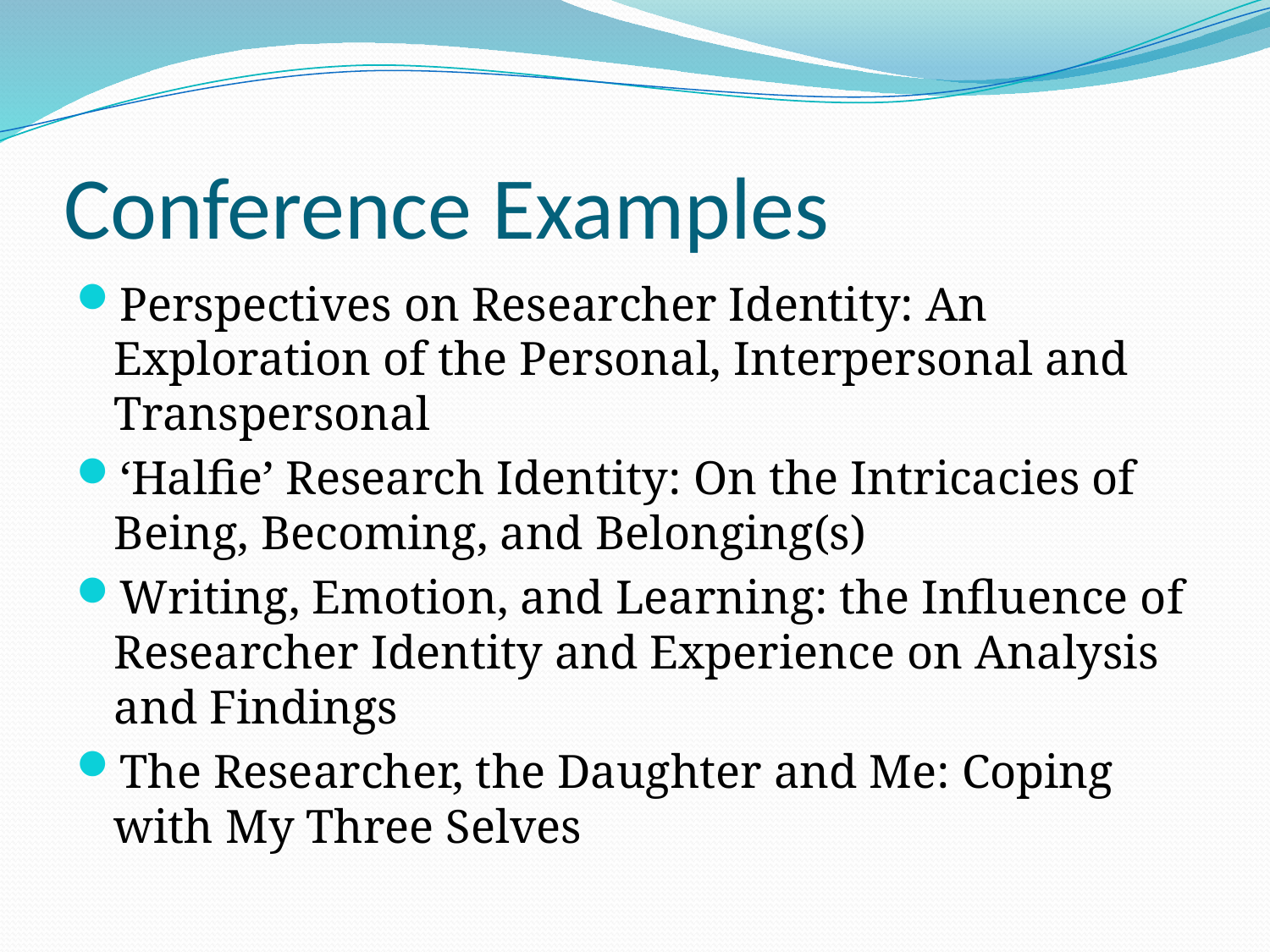

# Conference Examples
Perspectives on Researcher Identity: An Exploration of the Personal, Interpersonal and Transpersonal
‘Halfie’ Research Identity: On the Intricacies of Being, Becoming, and Belonging(s)
Writing, Emotion, and Learning: the Influence of Researcher Identity and Experience on Analysis and Findings
The Researcher, the Daughter and Me: Coping with My Three Selves